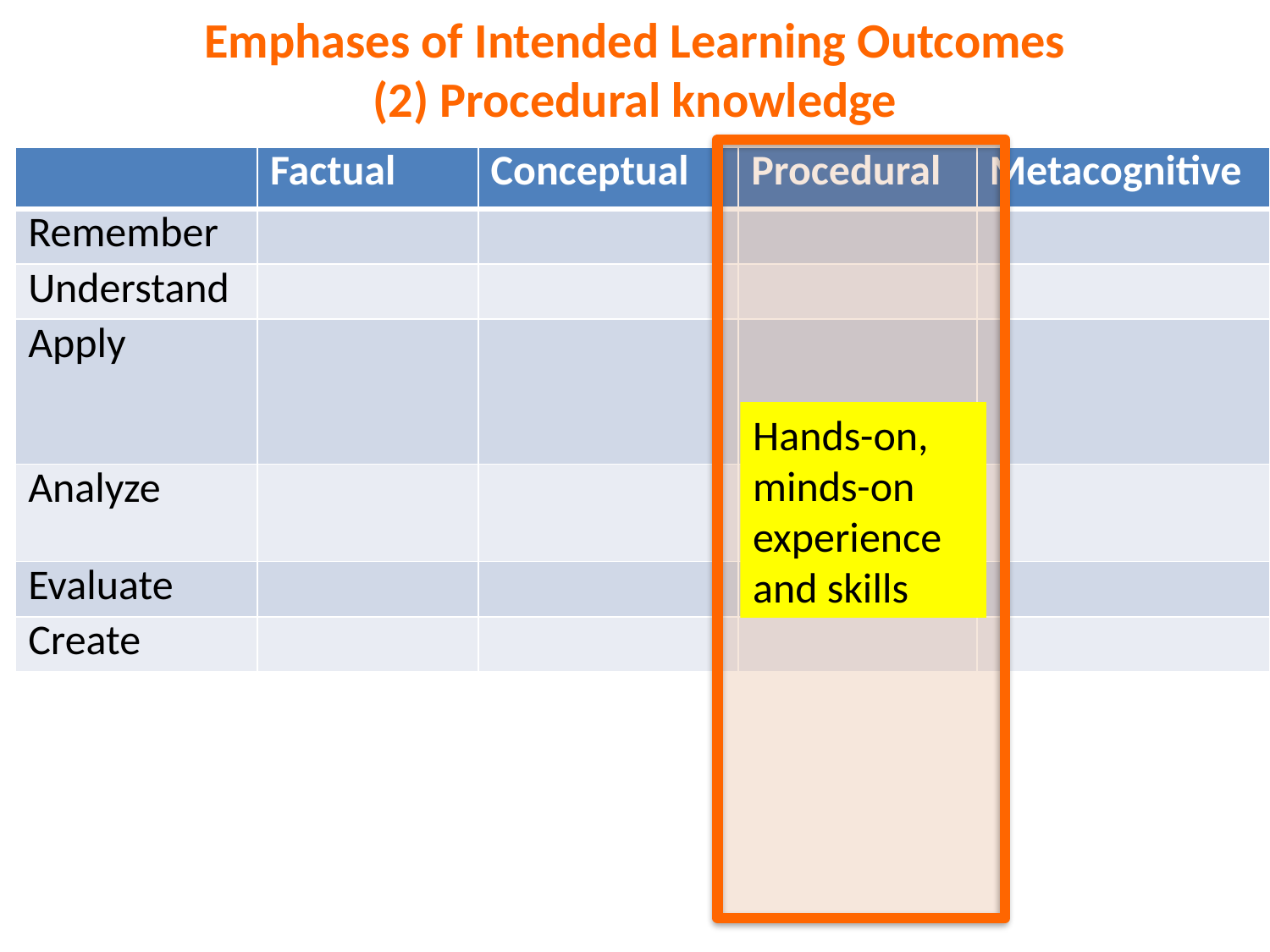

# Emphases of Intended Learning Outcomes (2) Procedural knowledge

|  | Factual | Conceptual | Procedural | Metacognitive |
| --- | --- | --- | --- | --- |
| Remember |  |  |  |  |
| Understand |  |  |  |  |
| Apply |  |  |  |  |
| Analyze |  |  |  |  |
| Evaluate |  |  |  |  |
| Create |  |  |  |  |
Hands-on, minds-on experience and skills